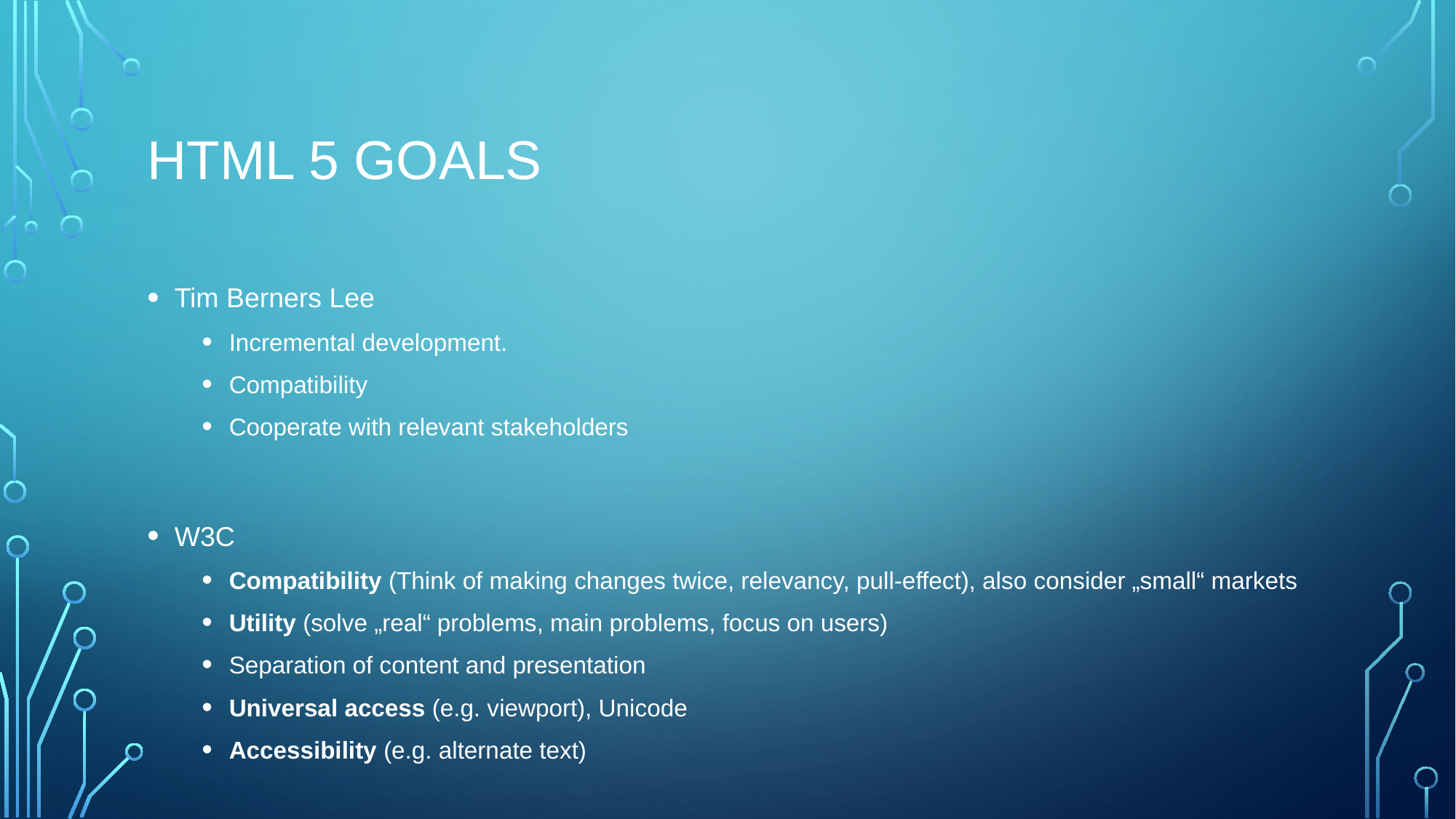

# HTML 5 Goals
Tim Berners Lee
Incremental development.
Compatibility
Cooperate with relevant stakeholders

W3C
Compatibility (Think of making changes twice, relevancy, pull-effect), also consider „small“ markets
Utility (solve „real“ problems, main problems, focus on users)
Separation of content and presentation
Universal access (e.g. viewport), Unicode
Accessibility (e.g. alternate text)